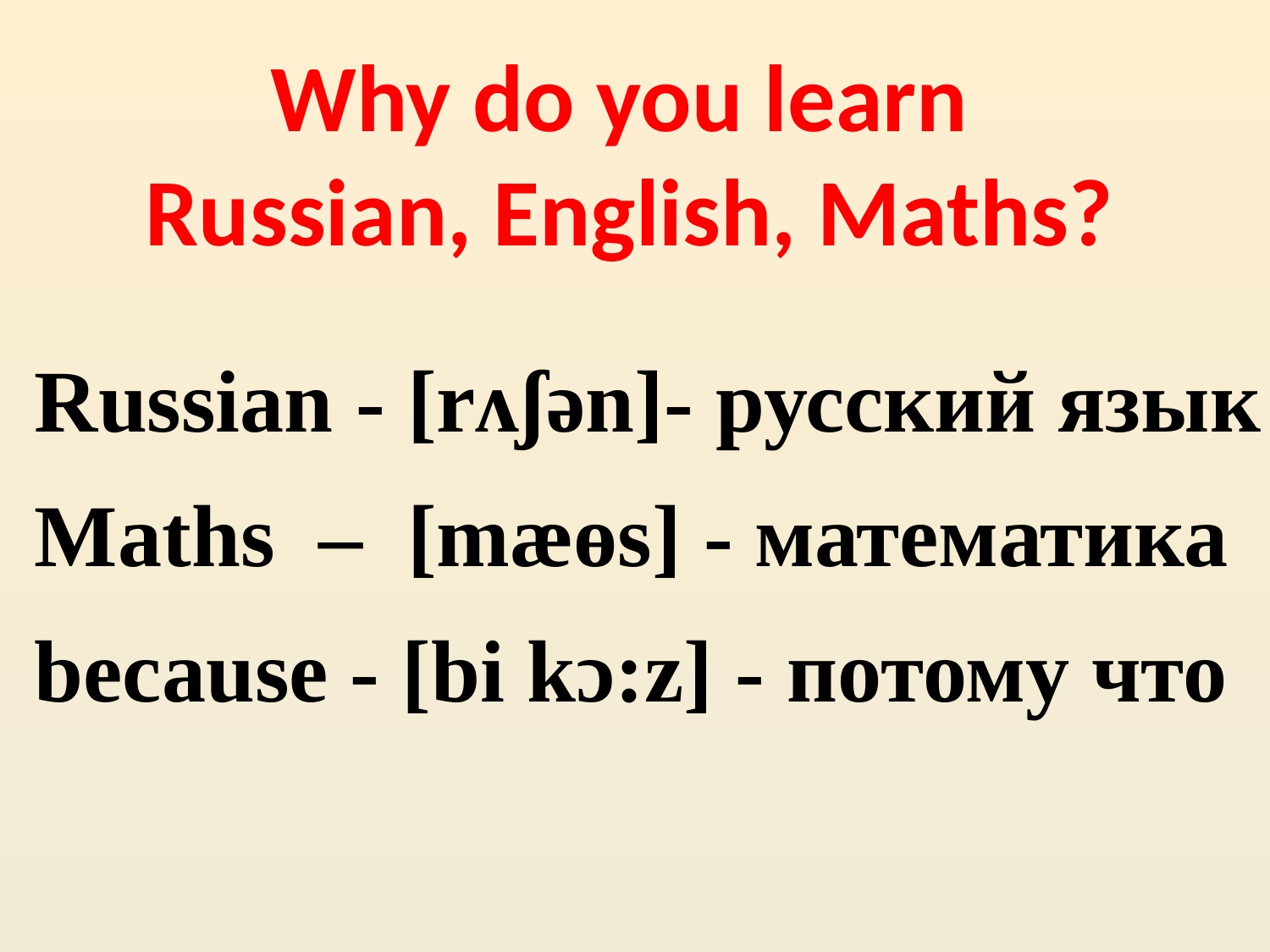

Why do you learn
Russian, English, Maths?
 Russian - [rʌʃən]- русский язык

 Maths  –  [mӕɵs] - математика

 because - [bi kɔ:z] - потому что